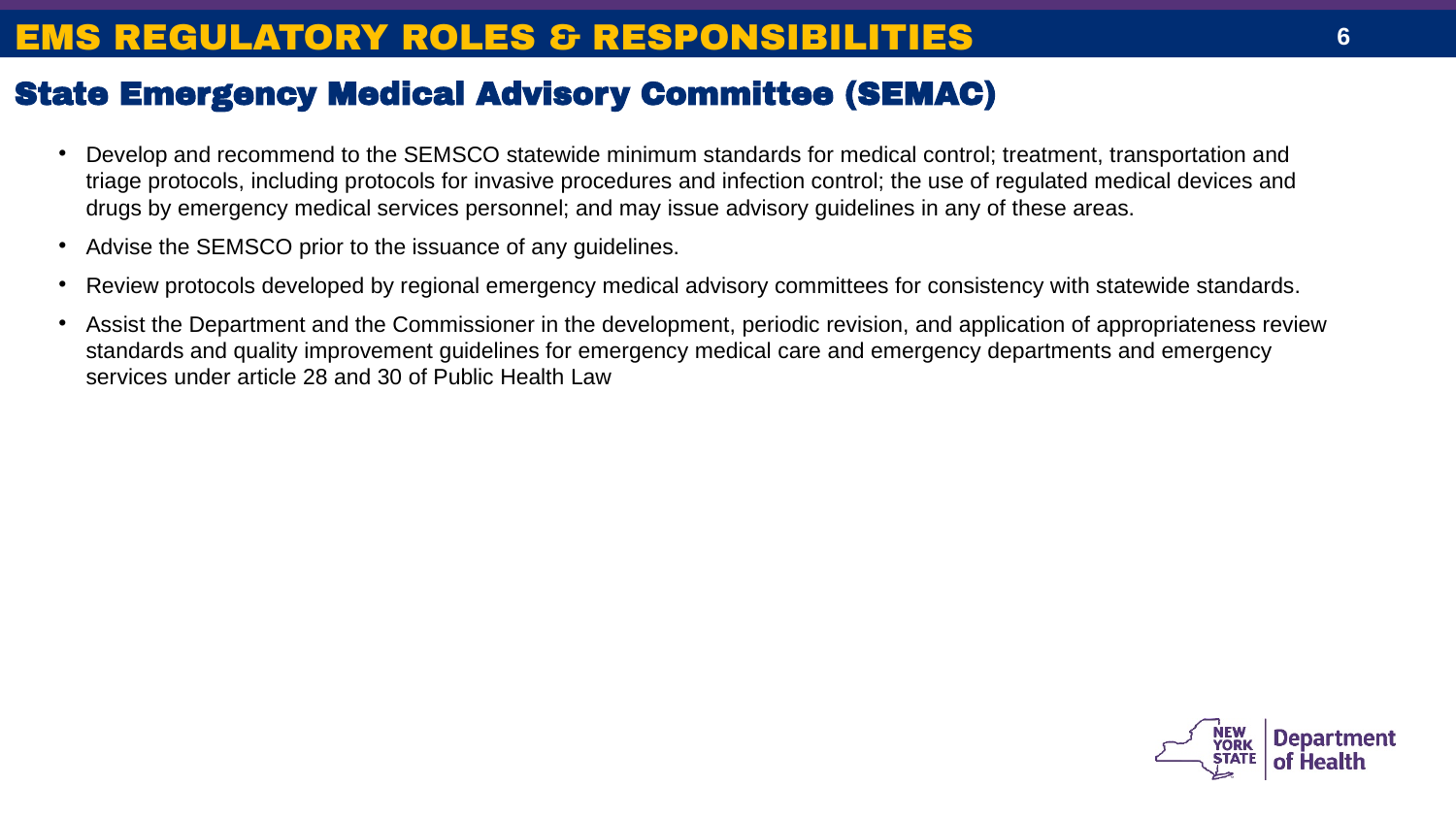

EMS REGULATORY ROLES & RESPONSIBILITIES
State Emergency Medical Advisory Committee (SEMAC)
Develop and recommend to the SEMSCO statewide minimum standards for medical control; treatment, transportation and triage protocols, including protocols for invasive procedures and infection control; the use of regulated medical devices and drugs by emergency medical services personnel; and may issue advisory guidelines in any of these areas.
Advise the SEMSCO prior to the issuance of any guidelines.
Review protocols developed by regional emergency medical advisory committees for consistency with statewide standards.
Assist the Department and the Commissioner in the development, periodic revision, and application of appropriateness review standards and quality improvement guidelines for emergency medical care and emergency departments and emergency services under article 28 and 30 of Public Health Law